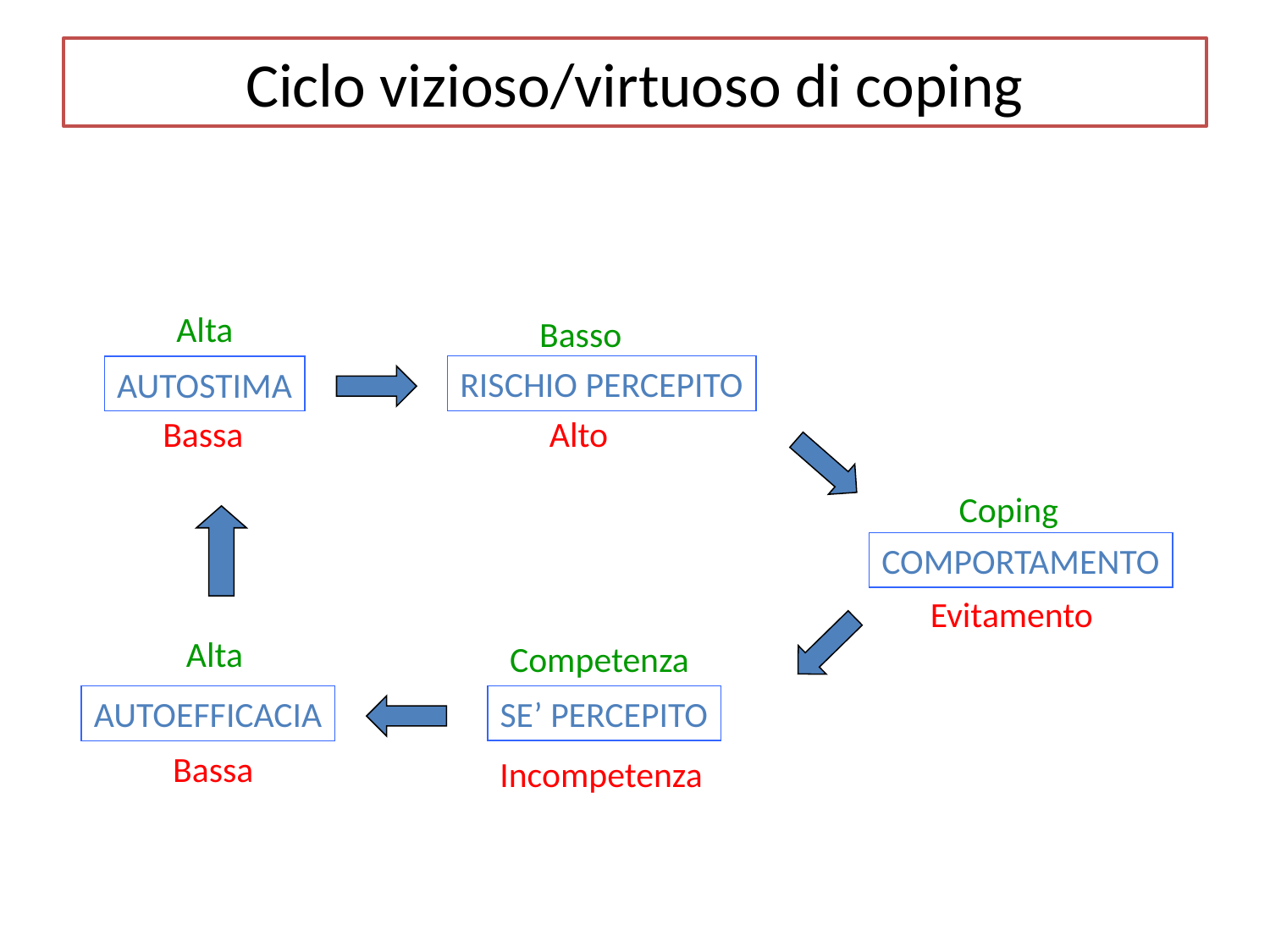

# Ciclo vizioso/virtuoso di coping
Alta
Basso
RISCHIO PERCEPITO
AUTOSTIMA

Bassa
Alto

Coping

COMPORTAMENTO
Evitamento

Alta
Competenza
SE’ PERCEPITO
AUTOEFFICACIA

Bassa
Incompetenza